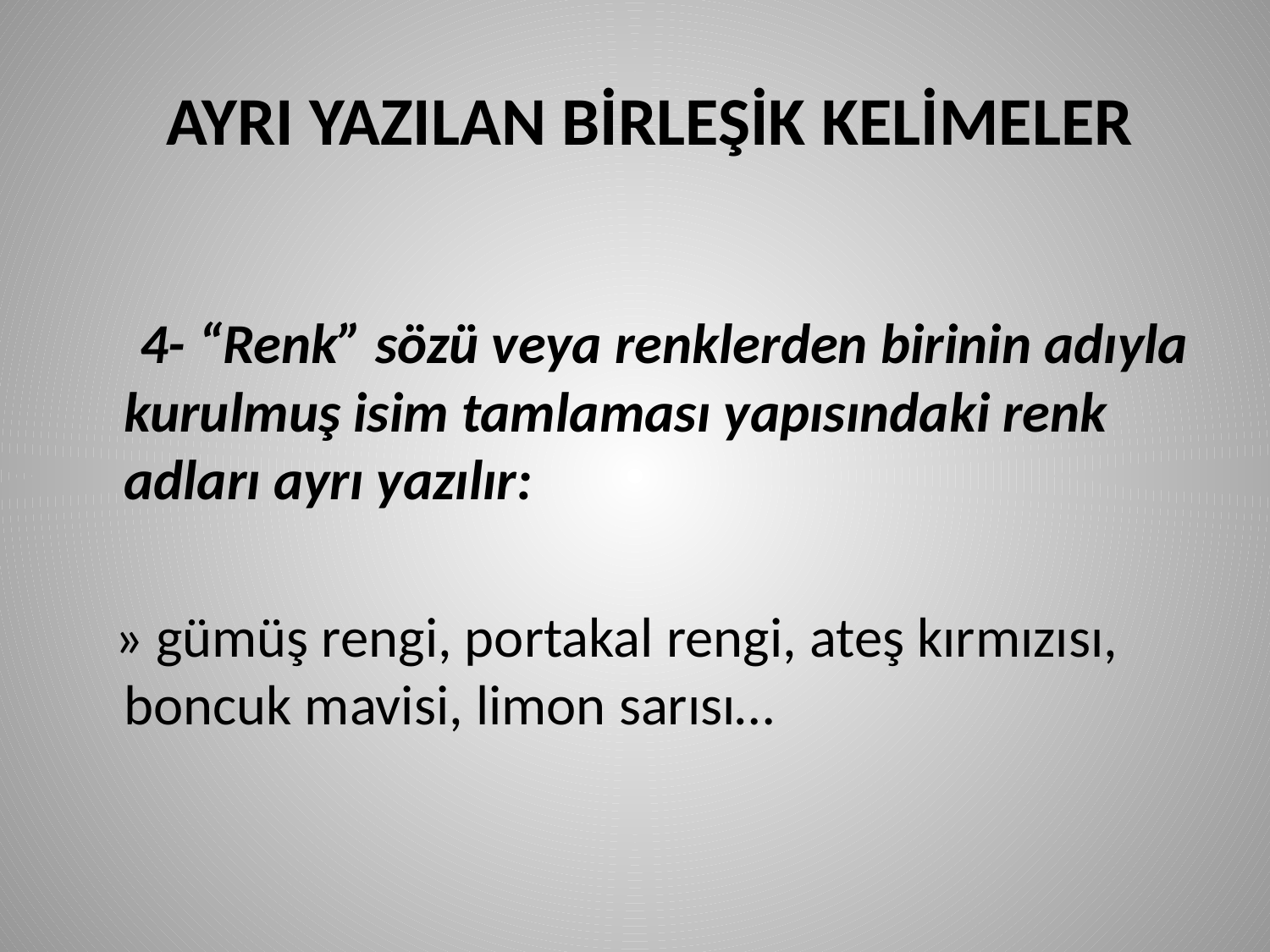

# AYRI YAZILAN BİRLEŞİK KELİMELER

     4- “Renk” sözü veya renklerden birinin adıyla kurulmuş isim tamlaması yapısındaki renk adları ayrı yazılır:

   » gümüş rengi, portakal rengi, ateş kırmızısı, boncuk mavisi, limon sarısı…